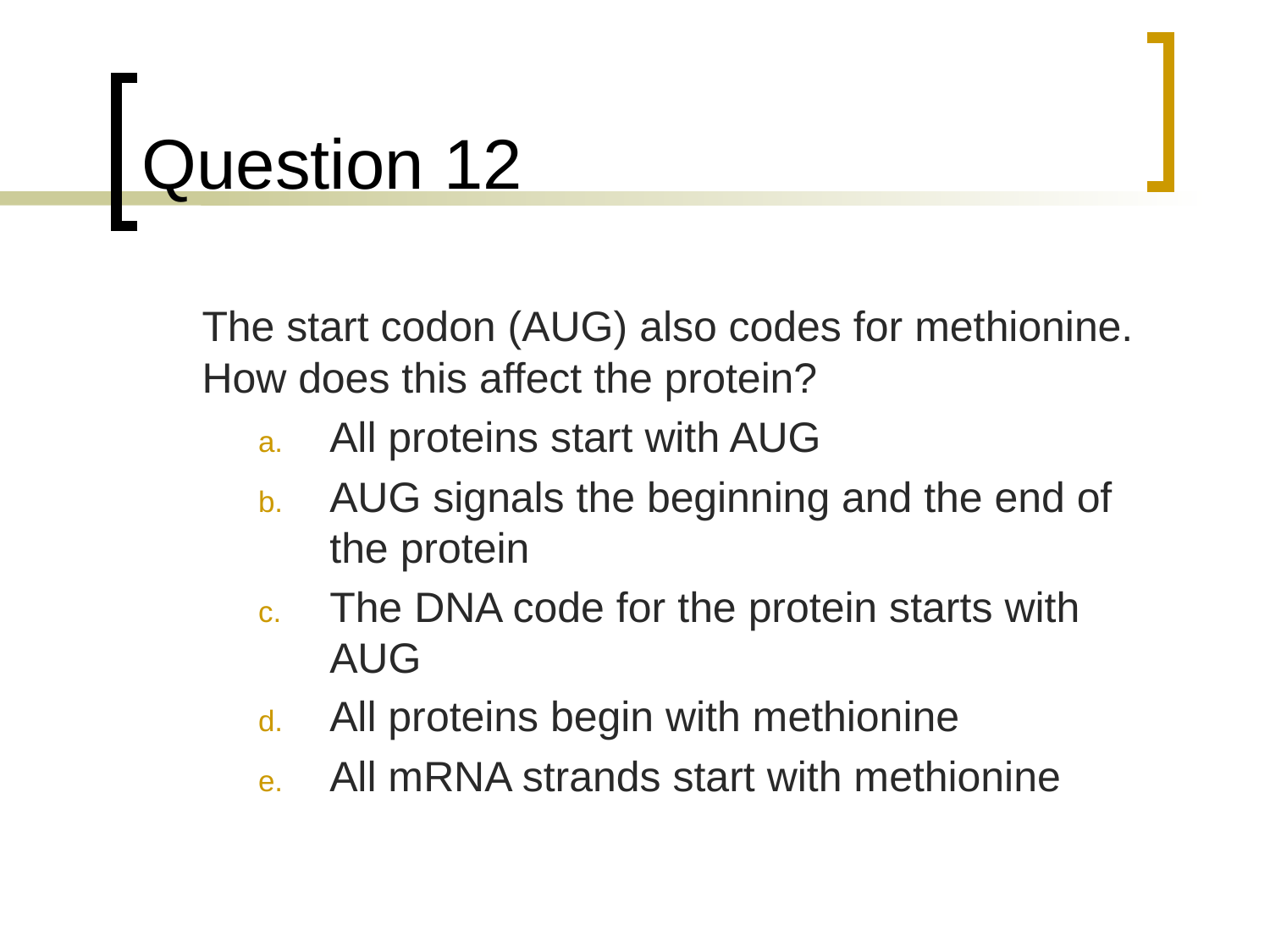

# Question 12
	The start codon (AUG) also codes for methionine.  How does this affect the protein?
All proteins start with AUG
AUG signals the beginning and the end of the protein
The DNA code for the protein starts with AUG
All proteins begin with methionine
All mRNA strands start with methionine